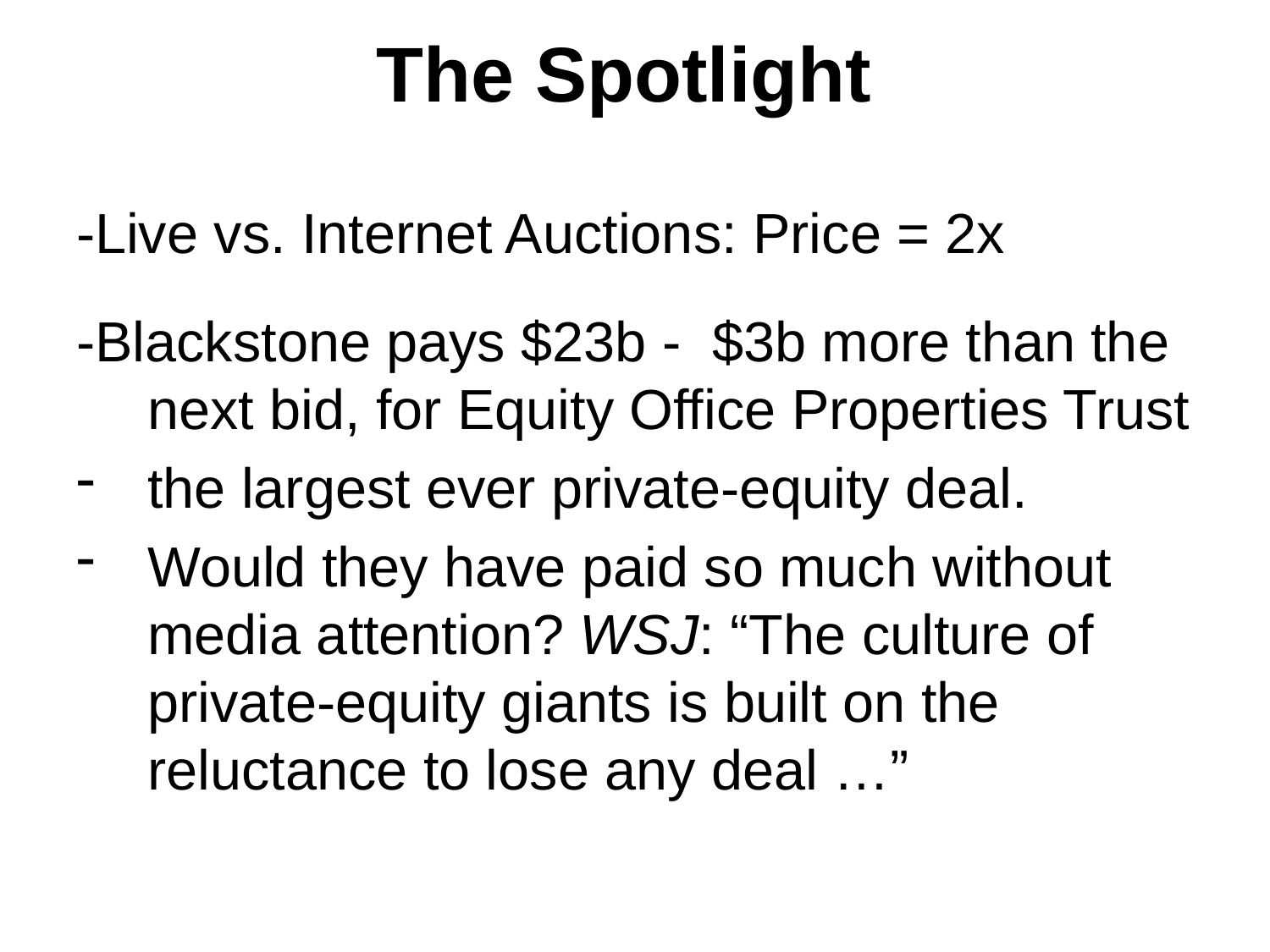

# The Spotlight
-Live vs. Internet Auctions: Price = 2x

-Blackstone pays $23b -  $3b more than the next bid, for Equity Office Properties Trust
the largest ever private-equity deal.
Would they have paid so much without media attention? WSJ: “The culture of private-equity giants is built on the reluctance to lose any deal …”